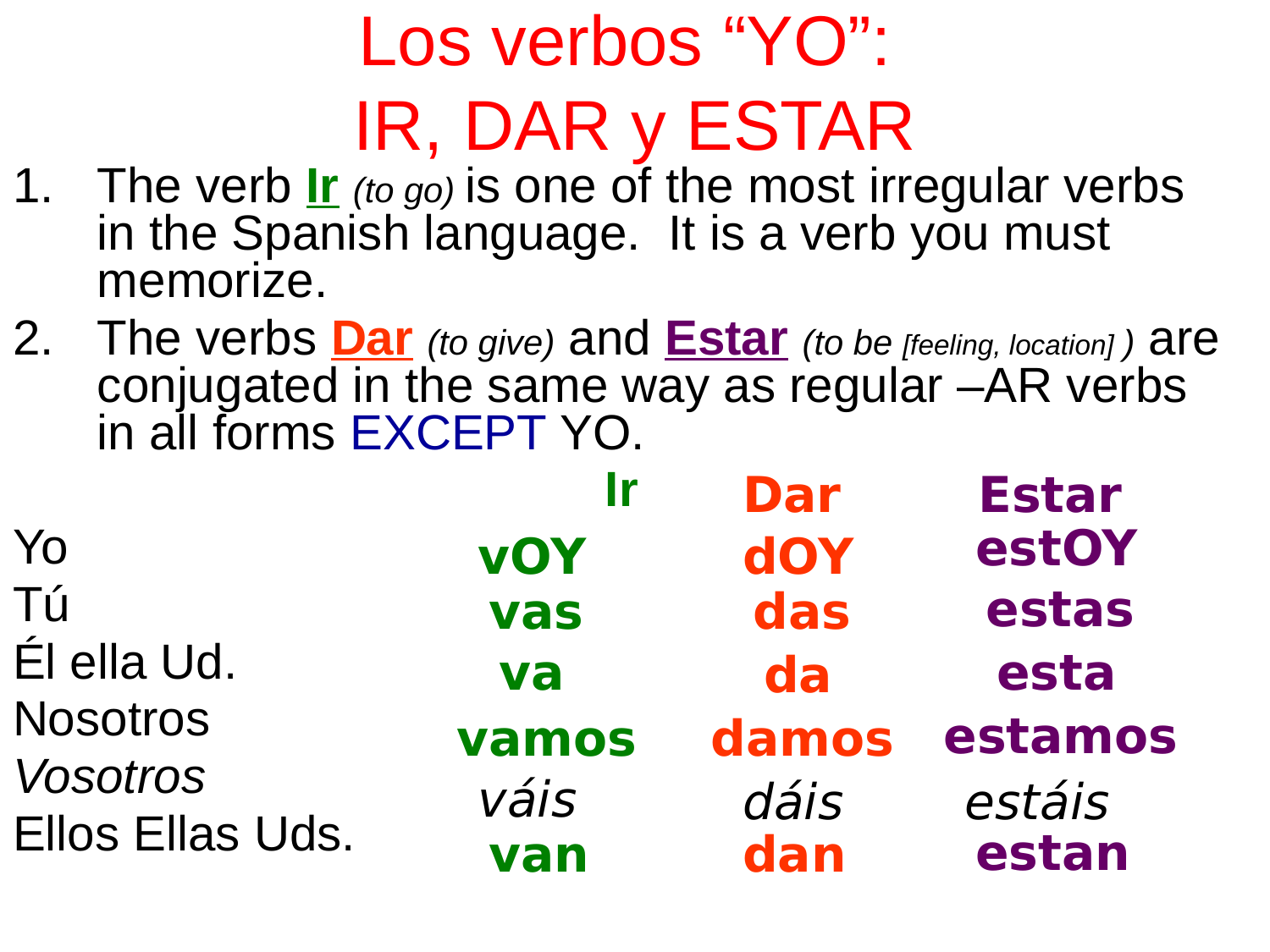

# Los verbos “YO”: IR, DAR y ESTAR
The verb Ir (to go) is one of the most irregular verbs in the Spanish language.  It is a verb you must memorize.
The verbs Dar (to give) and Estar (to be [feeling, location] ) are conjugated in the same way as regular –AR verbs in all forms EXCEPT YO.
					Ir
Yo
Tú
Él ella Ud.
Nosotros
Vosotros
Ellos Ellas Uds.
Dar        Estar
estOY
vOY
dOY
estas
vas
das
va
esta
da
estamos
vamos
damos
váis
dáis
estáis
estan
van
dan